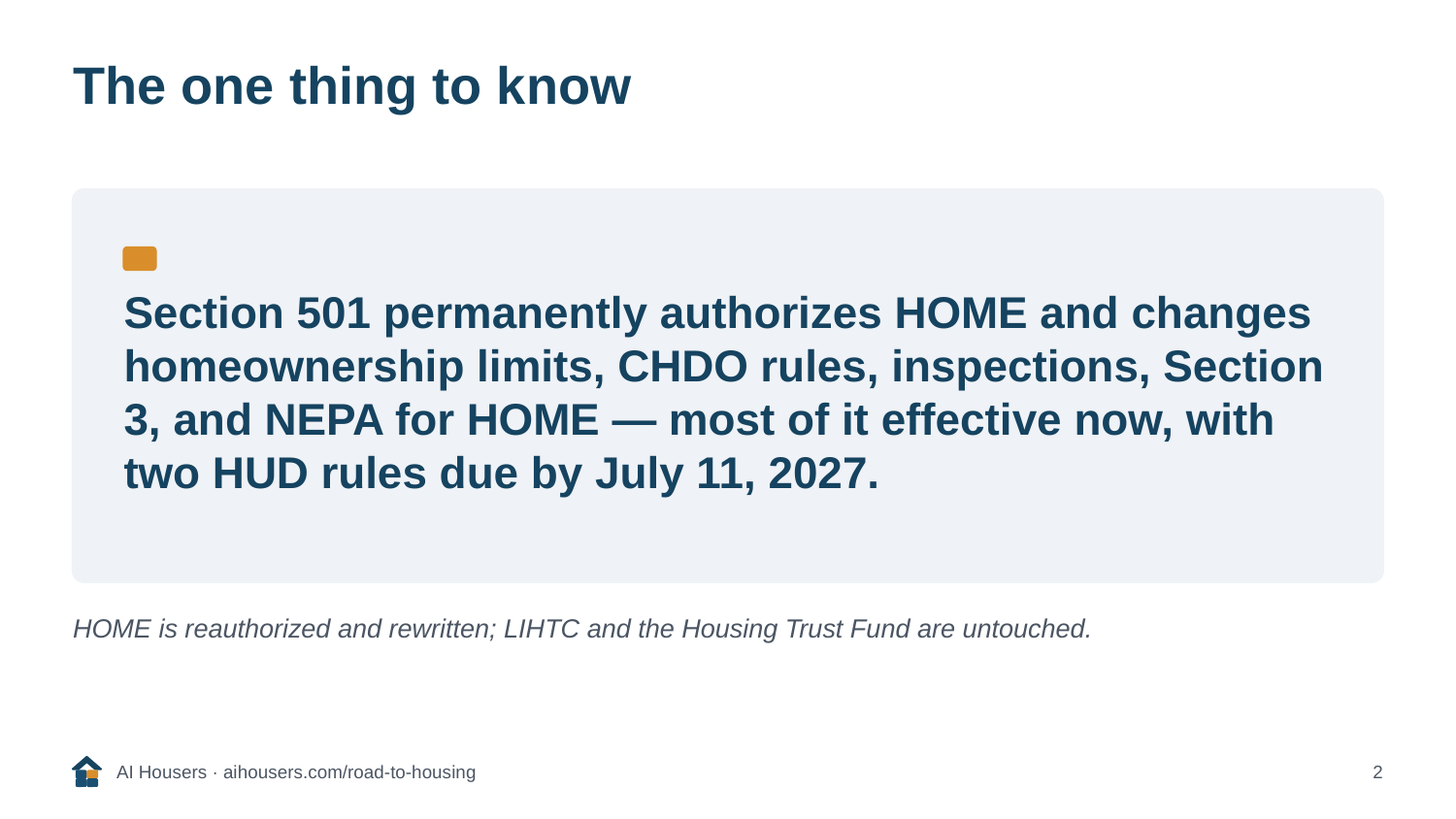

The one thing to know

Section 501 permanently authorizes HOME and changes homeownership limits, CHDO rules, inspections, Section 3, and NEPA for HOME — most of it effective now, with two HUD rules due by July 11, 2027.
HOME is reauthorized and rewritten; LIHTC and the Housing Trust Fund are untouched.
AI Housers · aihousers.com/road-to-housing
2